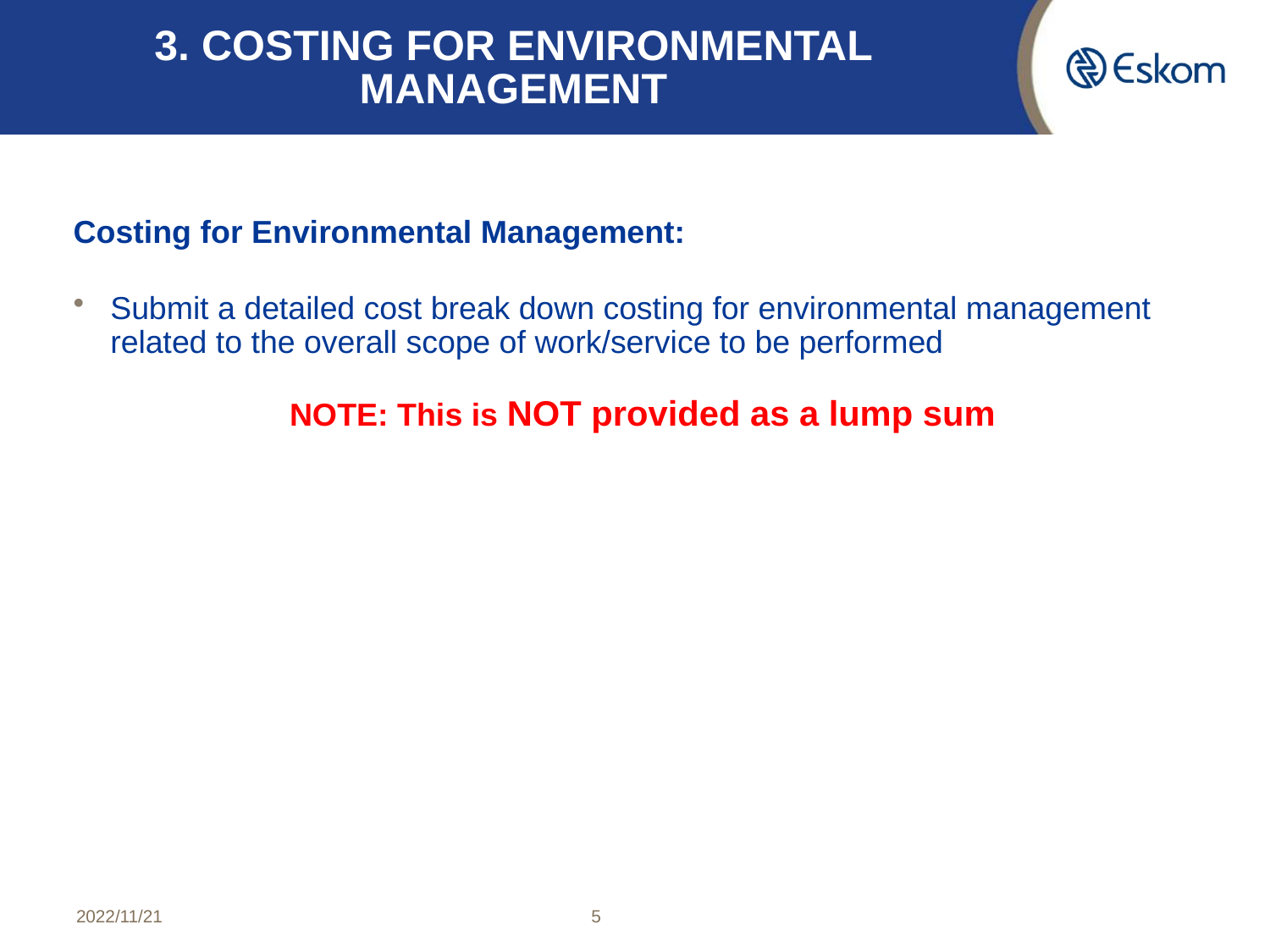

# 3. COSTING FOR ENVIRONMENTAL MANAGEMENT
Costing for Environmental Management:
Submit a detailed cost break down costing for environmental management related to the overall scope of work/service to be performed
NOTE: This is NOT provided as a lump sum
2022/11/21
5